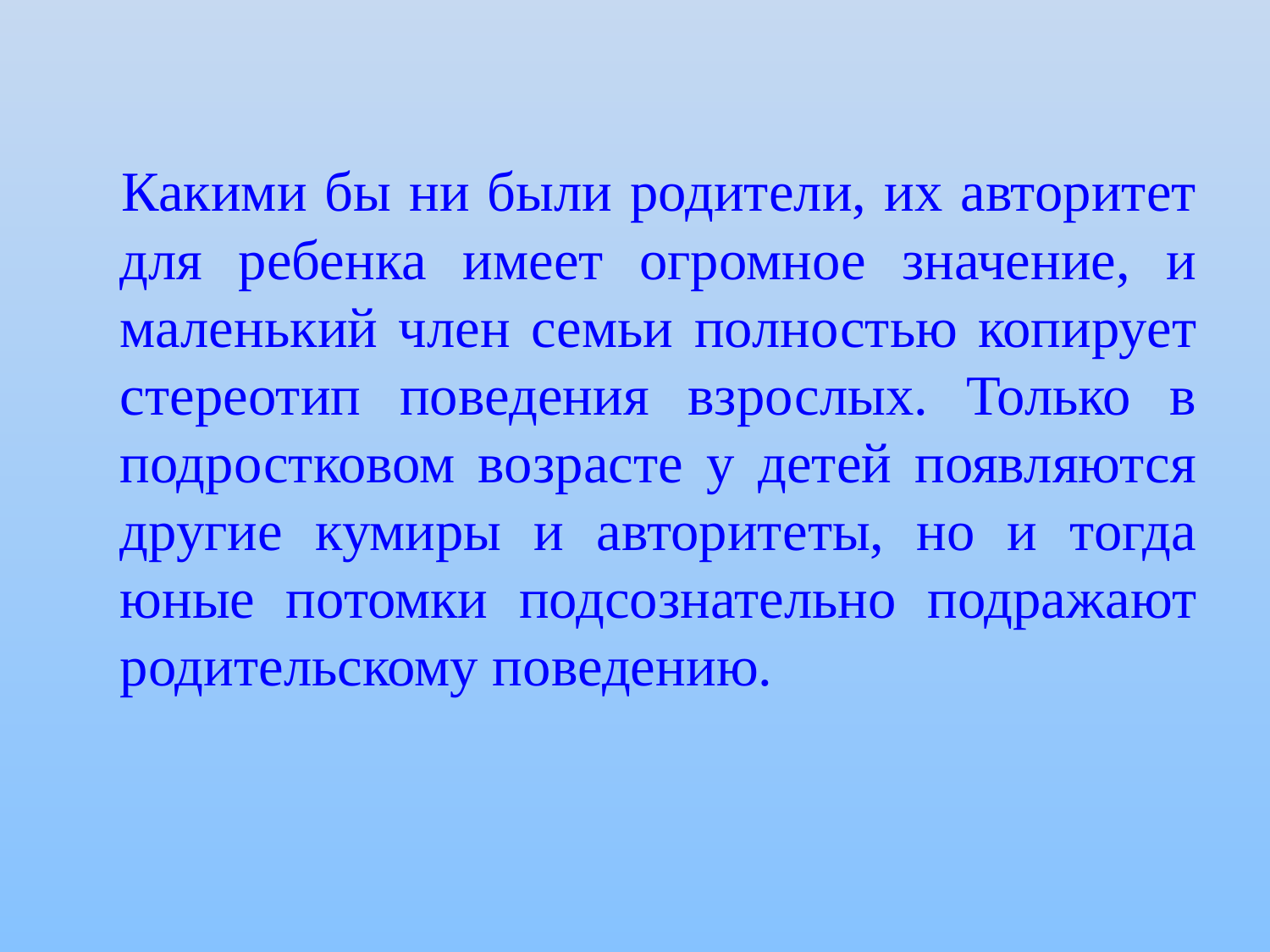

Какими бы ни были родители, их авторитет для ребенка имеет огромное значение, и маленький член семьи полностью копирует стереотип поведения взрослых. Только в подростковом возрасте у детей появляются другие кумиры и авторитеты, но и тогда юные потомки подсознательно подражают родительскому поведению.